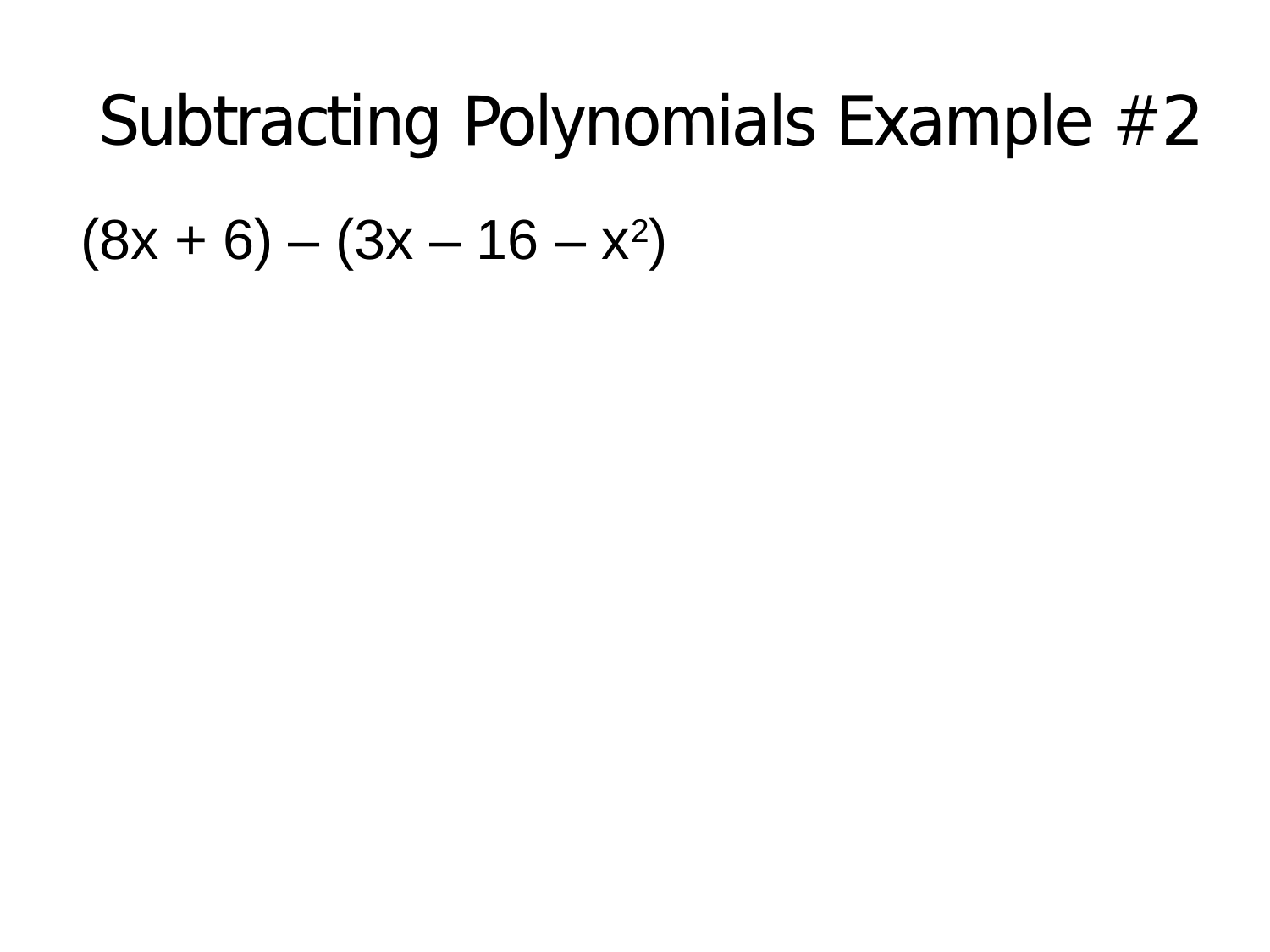

# Subtracting Polynomials Example #2
(8x + 6) – (3x – 16 – x2)